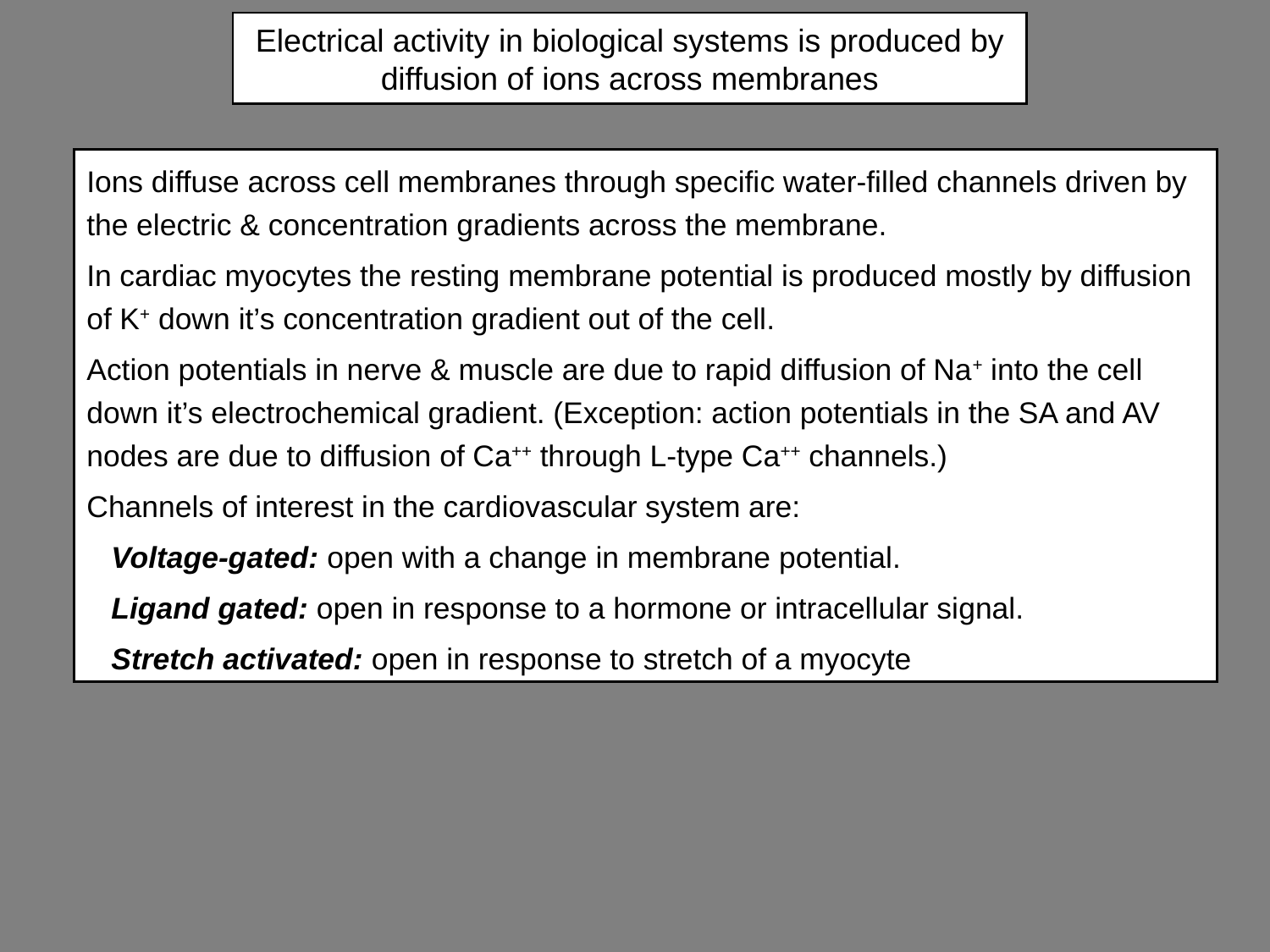

# Electrical activity in biological systems is produced by diffusion of ions across membranes
Ions diffuse across cell membranes through specific water-filled channels driven by the electric & concentration gradients across the membrane.
In cardiac myocytes the resting membrane potential is produced mostly by diffusion of K+ down it’s concentration gradient out of the cell.
Action potentials in nerve & muscle are due to rapid diffusion of Na+ into the cell down it’s electrochemical gradient. (Exception: action potentials in the SA and AV nodes are due to diffusion of Ca++ through L-type Ca++ channels.)
Channels of interest in the cardiovascular system are:
   Voltage-gated: open with a change in membrane potential.
   Ligand gated: open in response to a hormone or intracellular signal.
   Stretch activated: open in response to stretch of a myocyte